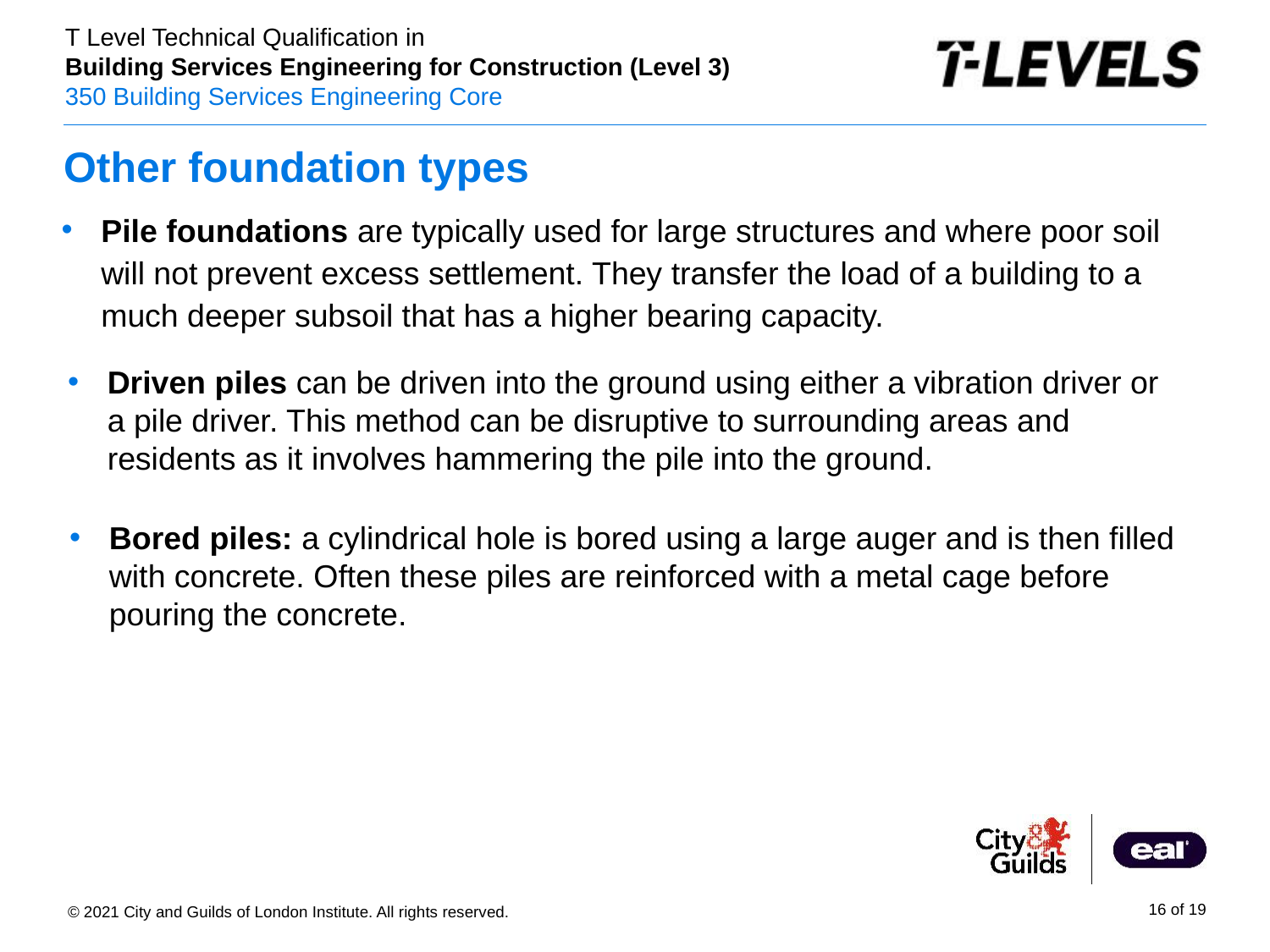

# Other foundation types
Pile foundations are typically used for large structures and where poor soil will not prevent excess settlement. They transfer the load of a building to a much deeper subsoil that has a higher bearing capacity.
Driven piles can be driven into the ground using either a vibration driver or a pile driver. This method can be disruptive to surrounding areas and residents as it involves hammering the pile into the ground.
Bored piles: a cylindrical hole is bored using a large auger and is then filled with concrete. Often these piles are reinforced with a metal cage before pouring the concrete.